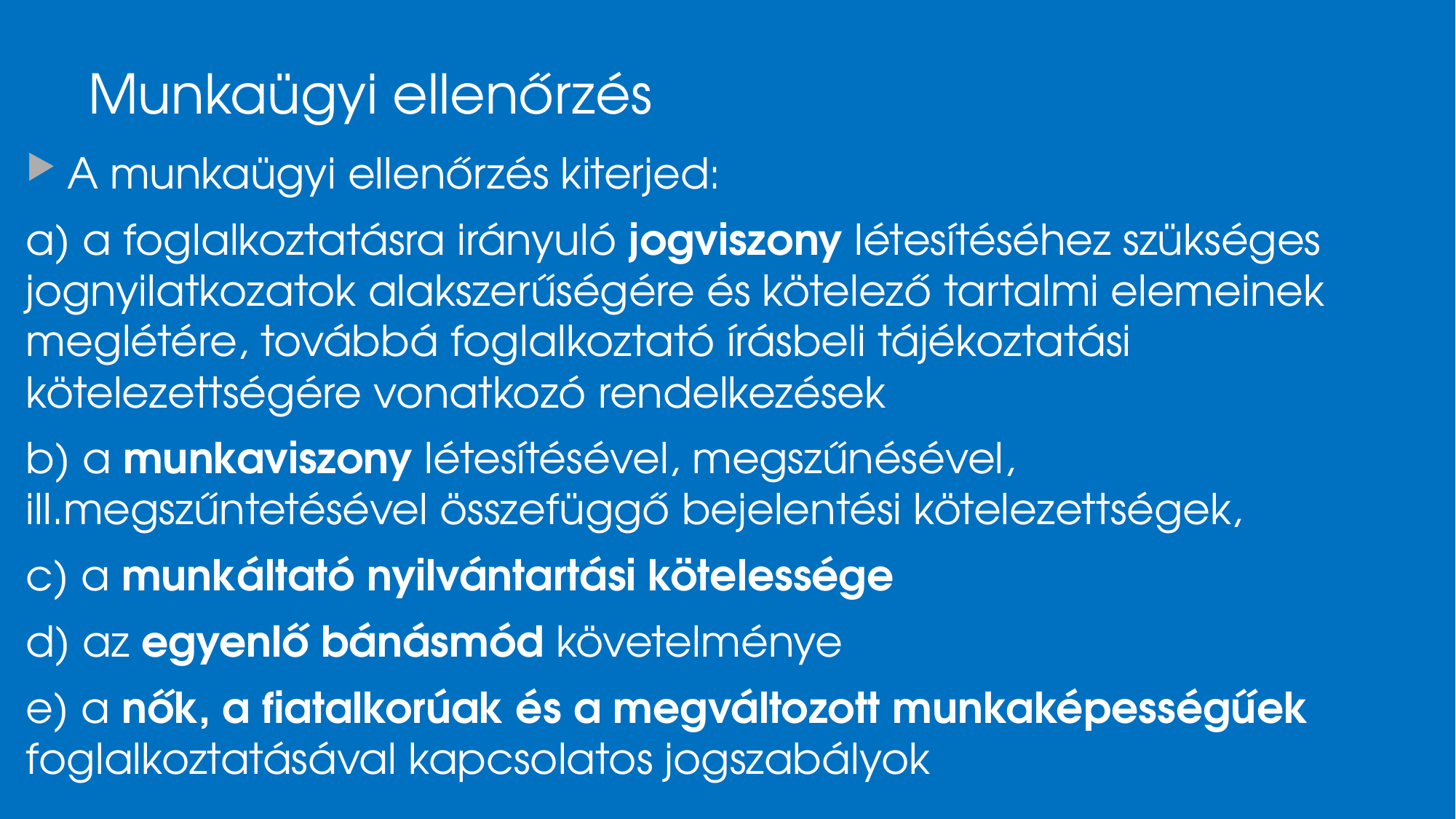

# Munkaügyi ellenőrzés
A munkaügyi ellenőrzés kiterjed:
a) a foglalkoztatásra irányuló jogviszony létesítéséhez szükséges jognyilatkozatok alakszerűségére és kötelező tartalmi elemeinek meglétére, továbbá foglalkoztató írásbeli tájékoztatási kötelezettségére vonatkozó rendelkezések
b) a munkaviszony létesítésével, megszűnésével, ill.megszűntetésével összefüggő bejelentési kötelezettségek,
c) a munkáltató nyilvántartási kötelessége
d) az egyenlő bánásmód követelménye
e) a nők, a fiatalkorúak és a megváltozott munkaképességűek foglalkoztatásával kapcsolatos jogszabályok